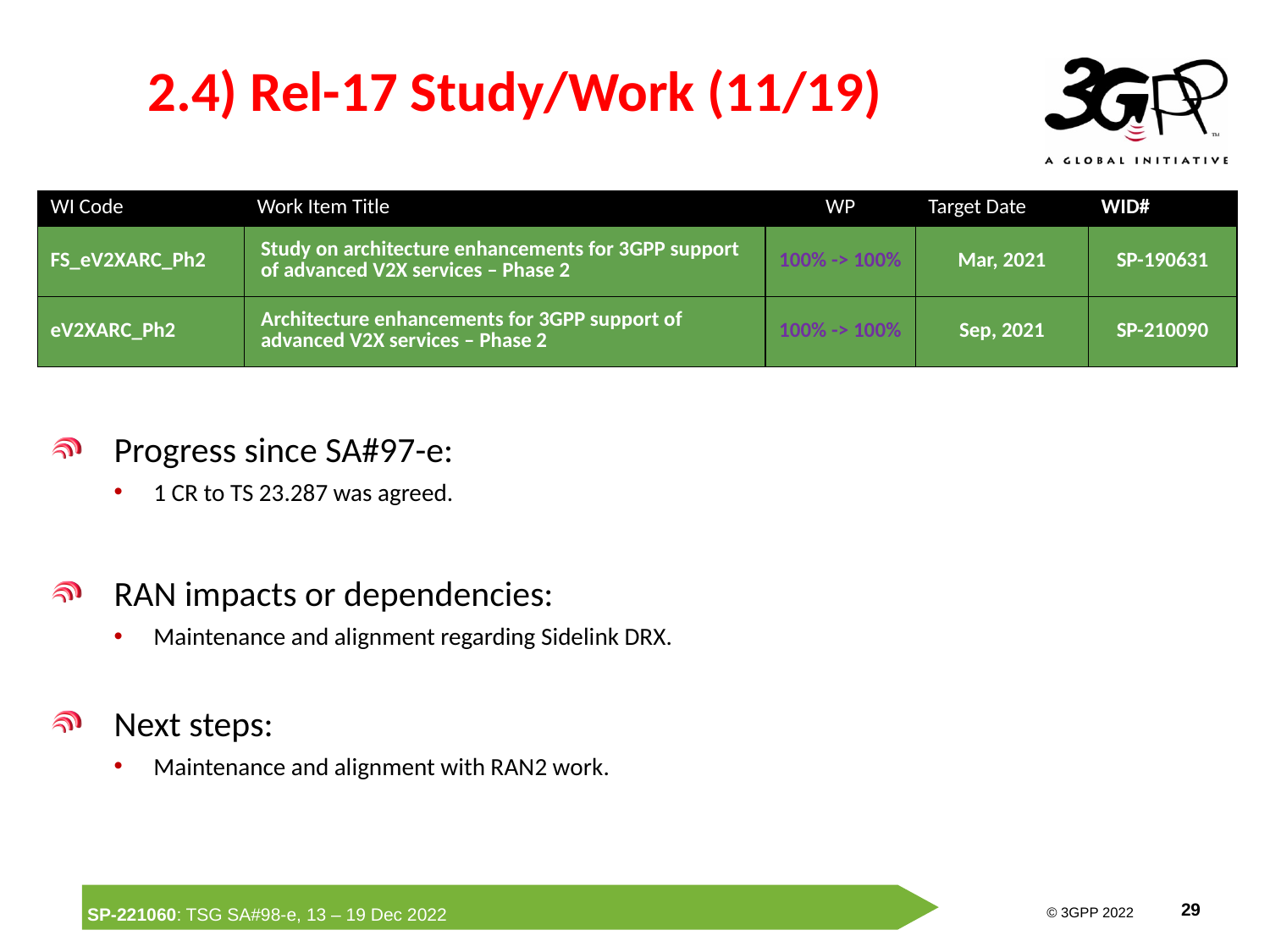

# 2.4) Rel-17 Study/Work (11/19)
| WI Code | Work Item Title | WP | Target Date | WID# |
| --- | --- | --- | --- | --- |
| FS\_eV2XARC\_Ph2 | Study on architecture enhancements for 3GPP support of advanced V2X services – Phase 2 | 100% -> 100% | Mar, 2021 | SP-190631 |
| eV2XARC\_Ph2 | Architecture enhancements for 3GPP support of advanced V2X services – Phase 2 | 100% -> 100% | Sep, 2021 | SP-210090 |
Progress since SA#97-e:
1 CR to TS 23.287 was agreed.

RAN impacts or dependencies:
Maintenance and alignment regarding Sidelink DRX.

Next steps:
Maintenance and alignment with RAN2 work.